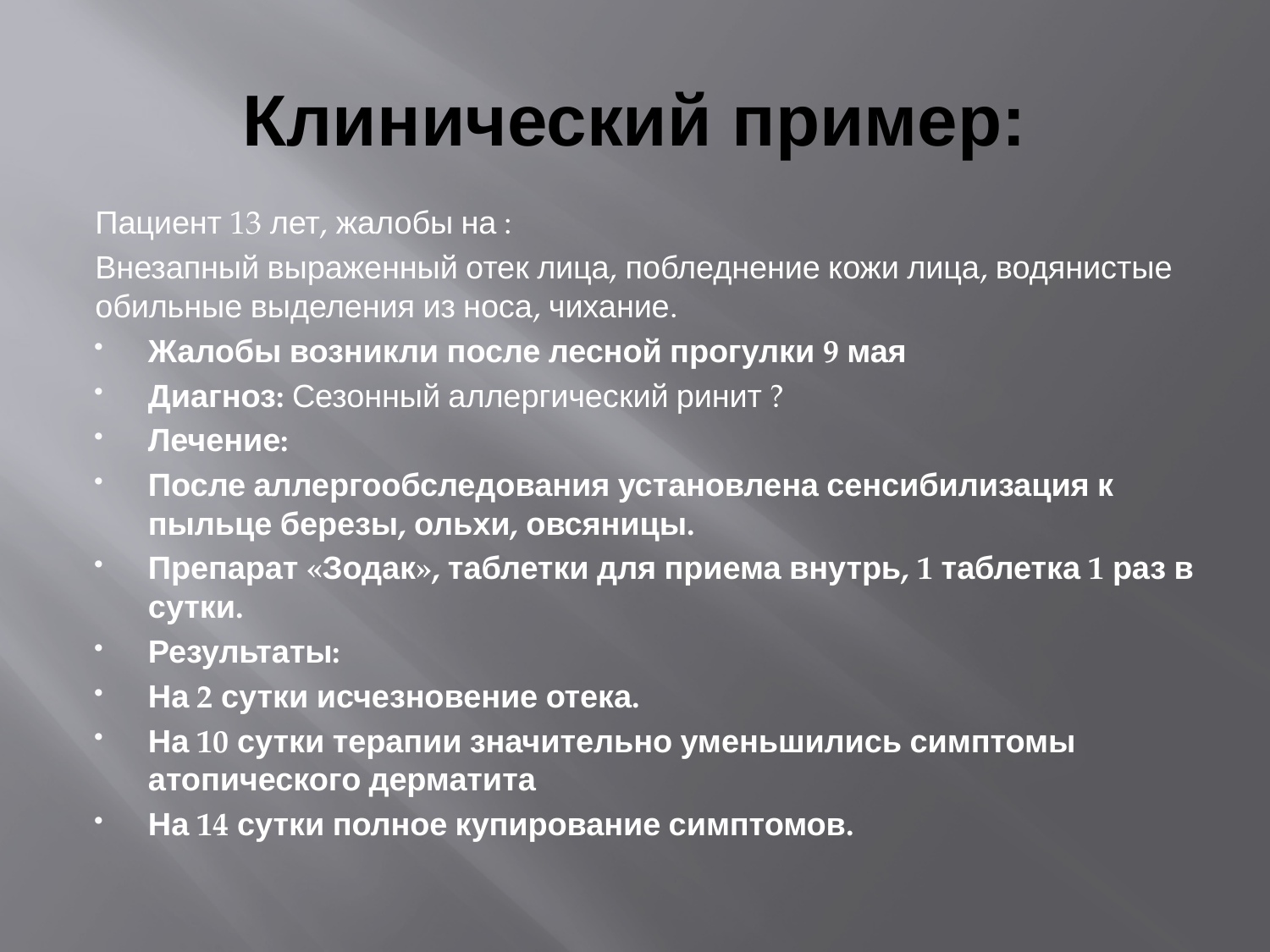

# Клинический пример:
Пациент 13 лет, жалобы на :
Внезапный выраженный отек лица, побледнение кожи лица, водянистые обильные выделения из носа, чихание.
Жалобы возникли после лесной прогулки 9 мая
Диагноз: Сезонный аллергический ринит ?
Лечение:
После аллергообследования установлена сенсибилизация к пыльце березы, ольхи, овсяницы.
Препарат «Зодак», таблетки для приема внутрь, 1 таблетка 1 раз в сутки.
Результаты:
На 2 сутки исчезновение отека.
На 10 сутки терапии значительно уменьшились симптомы атопического дерматита
На 14 сутки полное купирование симптомов.